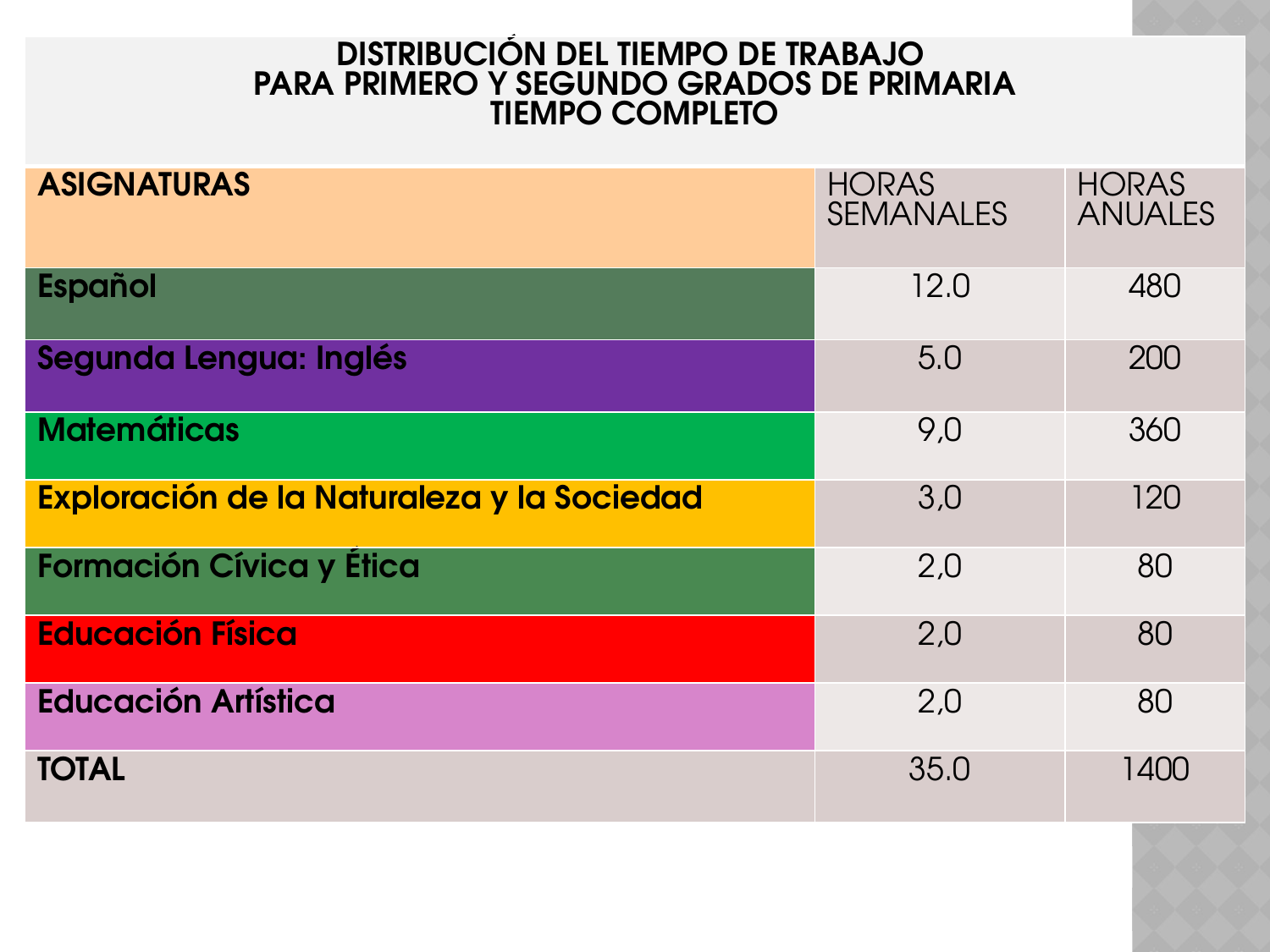

| DISTRIBUCIÓN DEL TIEMPO DE TRABAJO PARA PRIMERO Y SEGUNDO GRADOS DE PRIMARIA TIEMPO COMPLETO |  |  |
| --- | --- | --- |
| ASIGNATURAS | HORAS SEMANALES | HORAS ANUALES |
| Español | 12.0 | 480 |
| Segunda Lengua: Inglés | 5.0 | 200 |
| Matemáticas | 9,0 | 360 |
| Exploración de la Naturaleza y la Sociedad | 3,0 | 120 |
| Formación Cívica y Ética | 2,0 | 80 |
| Educación Física | 2,0 | 80 |
| Educación Artística | 2,0 | 80 |
| TOTAL | 35.0 | 1400 |